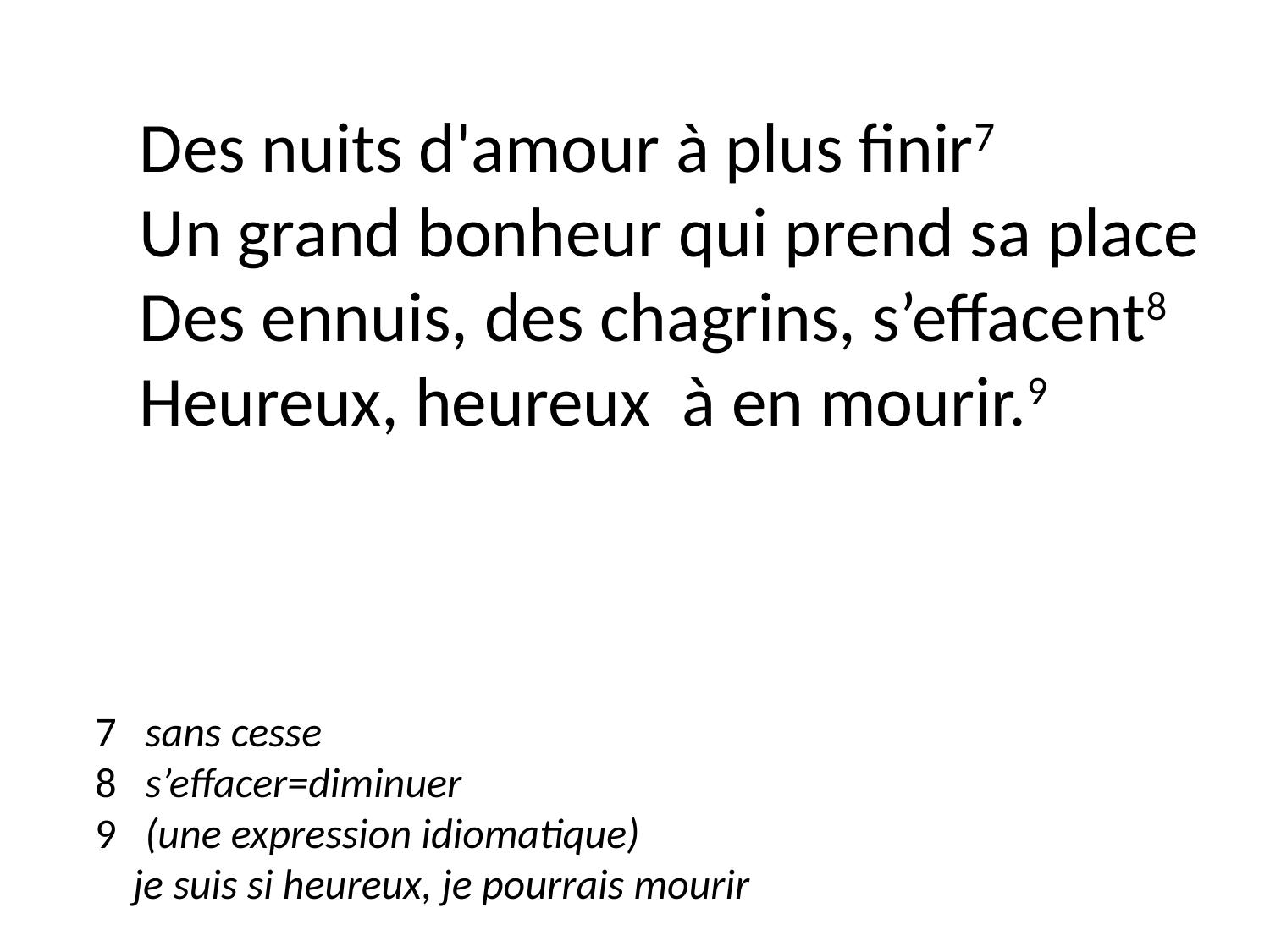

Des nuits d'amour à plus finir7
Un grand bonheur qui prend sa place
Des ennuis, des chagrins, s’effacent8
Heureux, heureux  à en mourir.9
7   sans cesse
8   s’effacer=diminuer
9   (une expression idiomatique)
    je suis si heureux, je pourrais mourir